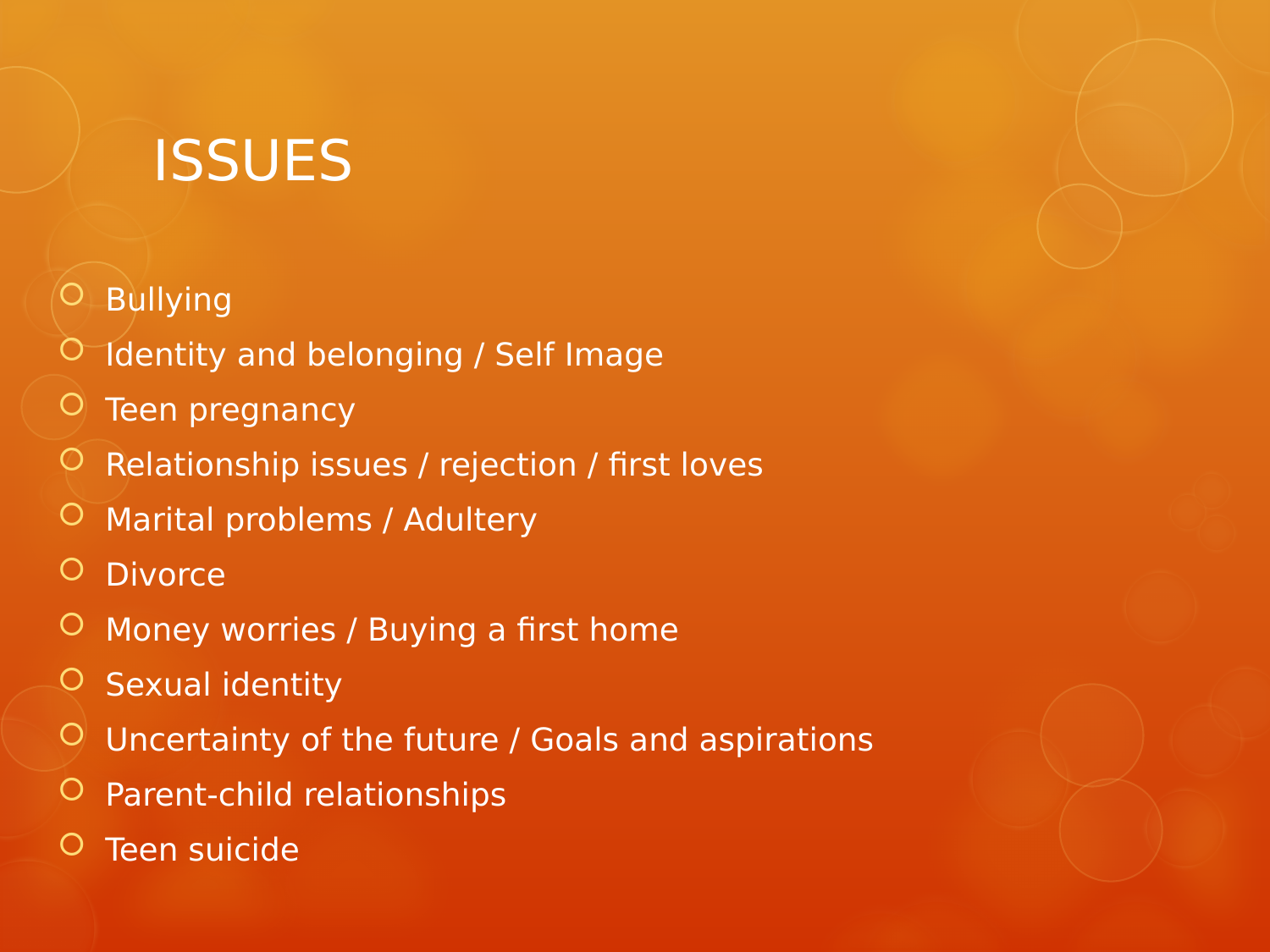

# ISSUES
Bullying
Identity and belonging / Self Image
Teen pregnancy
Relationship issues / rejection / first loves
Marital problems / Adultery
Divorce
Money worries / Buying a first home
Sexual identity
Uncertainty of the future / Goals and aspirations
Parent-child relationships
Teen suicide